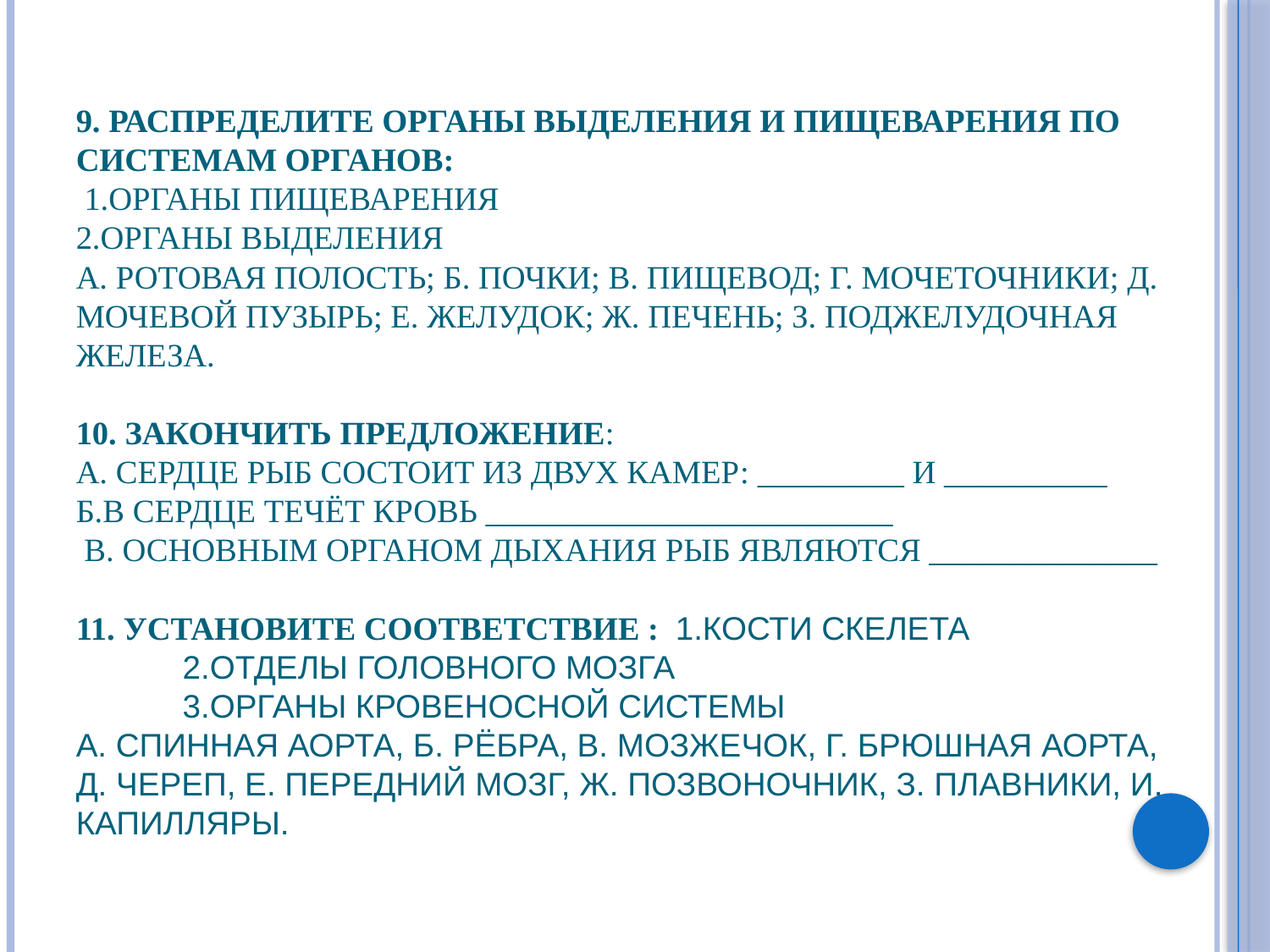

# 9. Распределите органы выделения и пищеварения по системам органов: 1.Органы пищеварения 2.Органы выделения А. Ротовая полость; Б. Почки; В. Пищевод; Г. Мочеточники; Д. Мочевой пузырь; Е. Желудок; Ж. Печень; З. Поджелудочная железа. 10. Закончить предложение: А. Сердце рыб состоит из двух камер: _________ и __________ Б.В сердце течёт кровь _________________________ В. Основным органом дыхания рыб являются ______________ 11. Установите соответствие :  1.Кости скелета 2.Отделы головного мозга 3.Органы кровеносной системы А. Спинная аорта, Б. рёбра, В. мозжечок, Г. Брюшная аорта, Д. череп, Е. передний мозг, Ж. позвоночник, З. Плавники, И. капилляры.